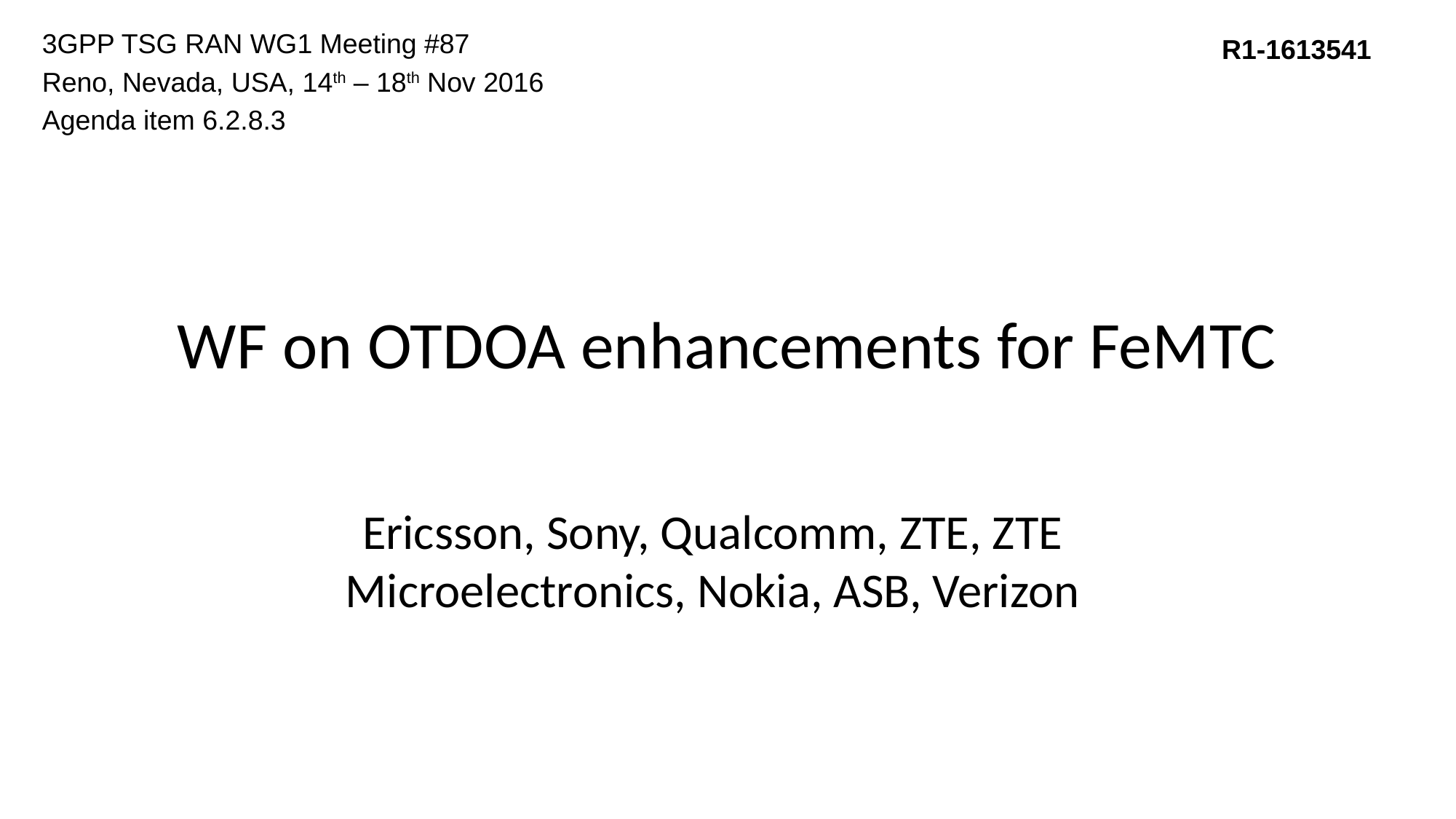

3GPP TSG RAN WG1 Meeting #87
Reno, Nevada, USA, 14th – 18th Nov 2016
Agenda item 6.2.8.3
R1-1613541
# WF on OTDOA enhancements for FeMTC
Ericsson, Sony, Qualcomm, ZTE, ZTE Microelectronics, Nokia, ASB, Verizon